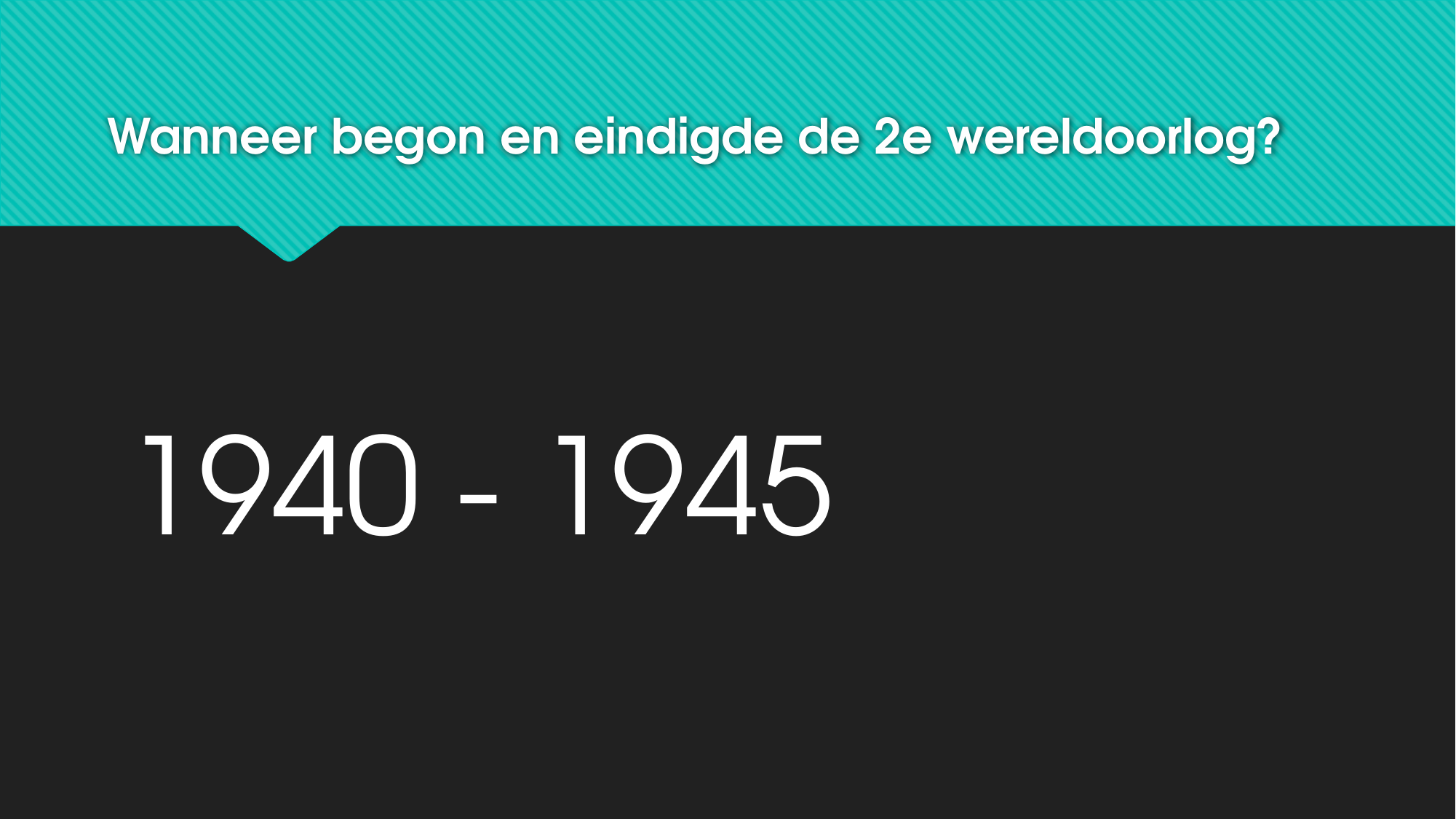

# Wanneer begon en eindigde de 2e wereldoorlog?

1940 - 1945